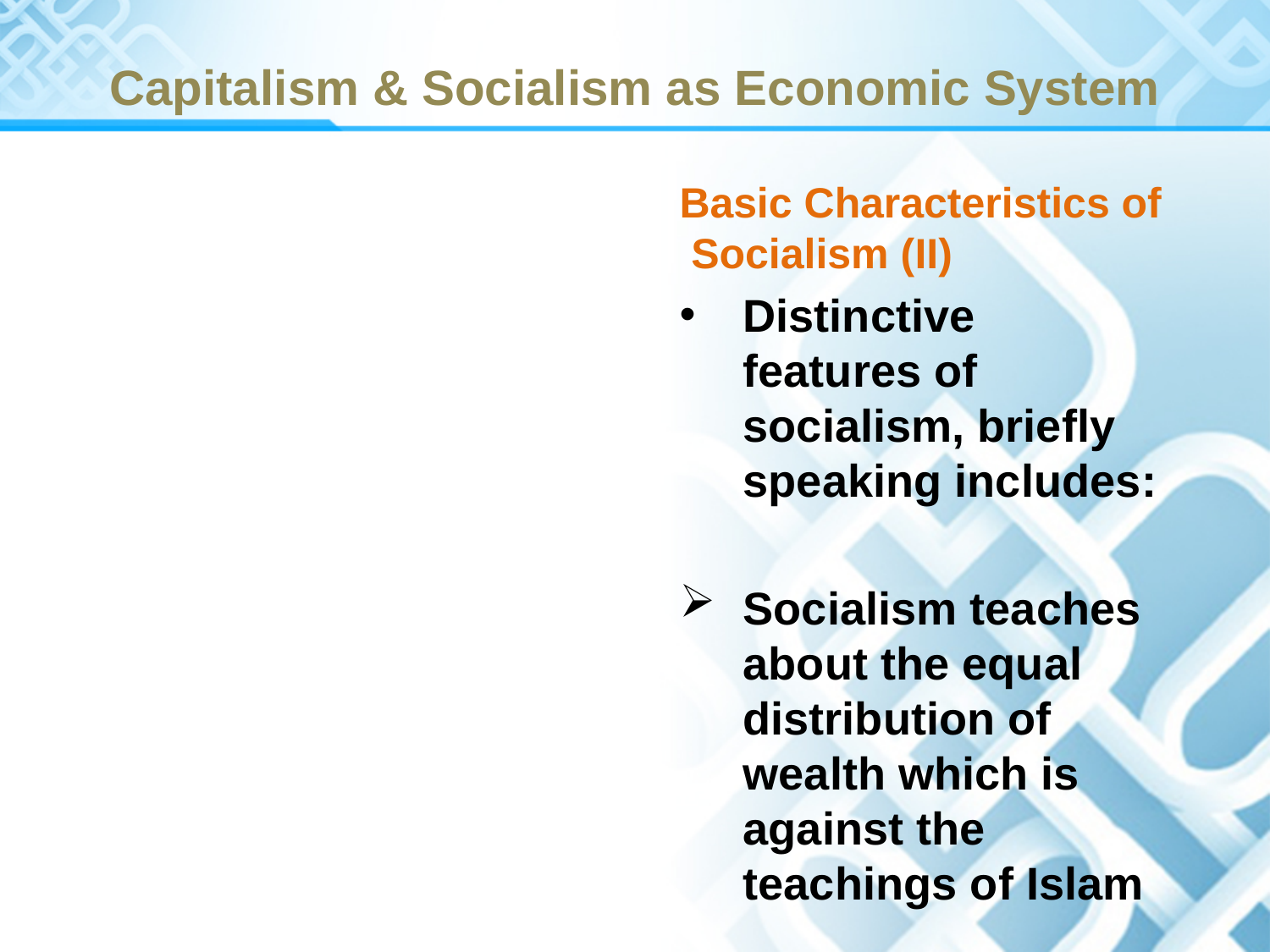

# Capitalism & Socialism as Economic System
Basic Characteristics of  Socialism (II)
Distinctive features of socialism, briefly speaking includes:

Socialism teaches about the equal distribution of wealth which is against the teachings of Islam